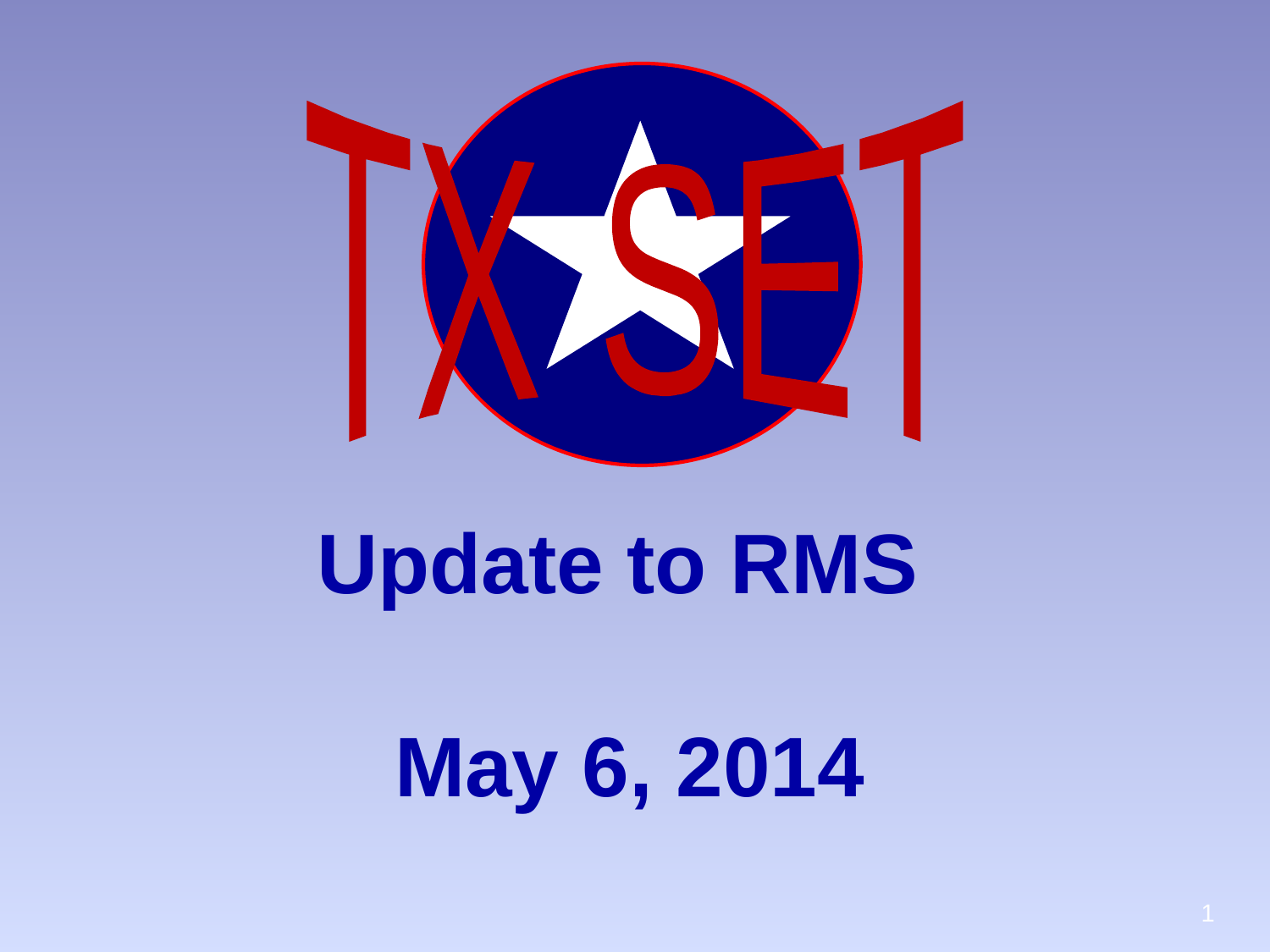

TX SET

# Update to RMS May 6, 2014
1